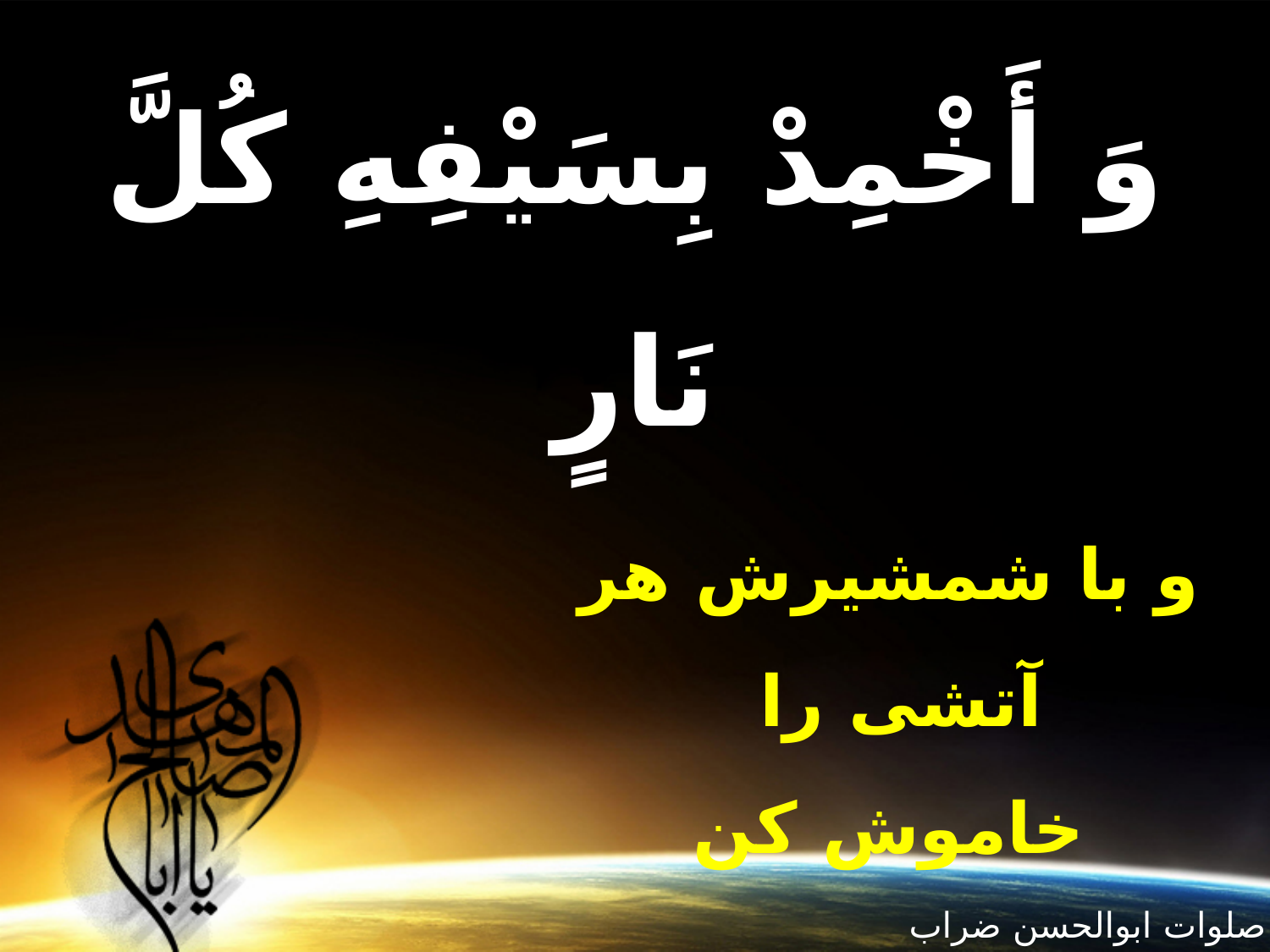

وَ أَخْمِدْ بِسَيْفِهِ كُلَّ نَارٍ
و با شمشيرش هر آتشى را
خاموش كن